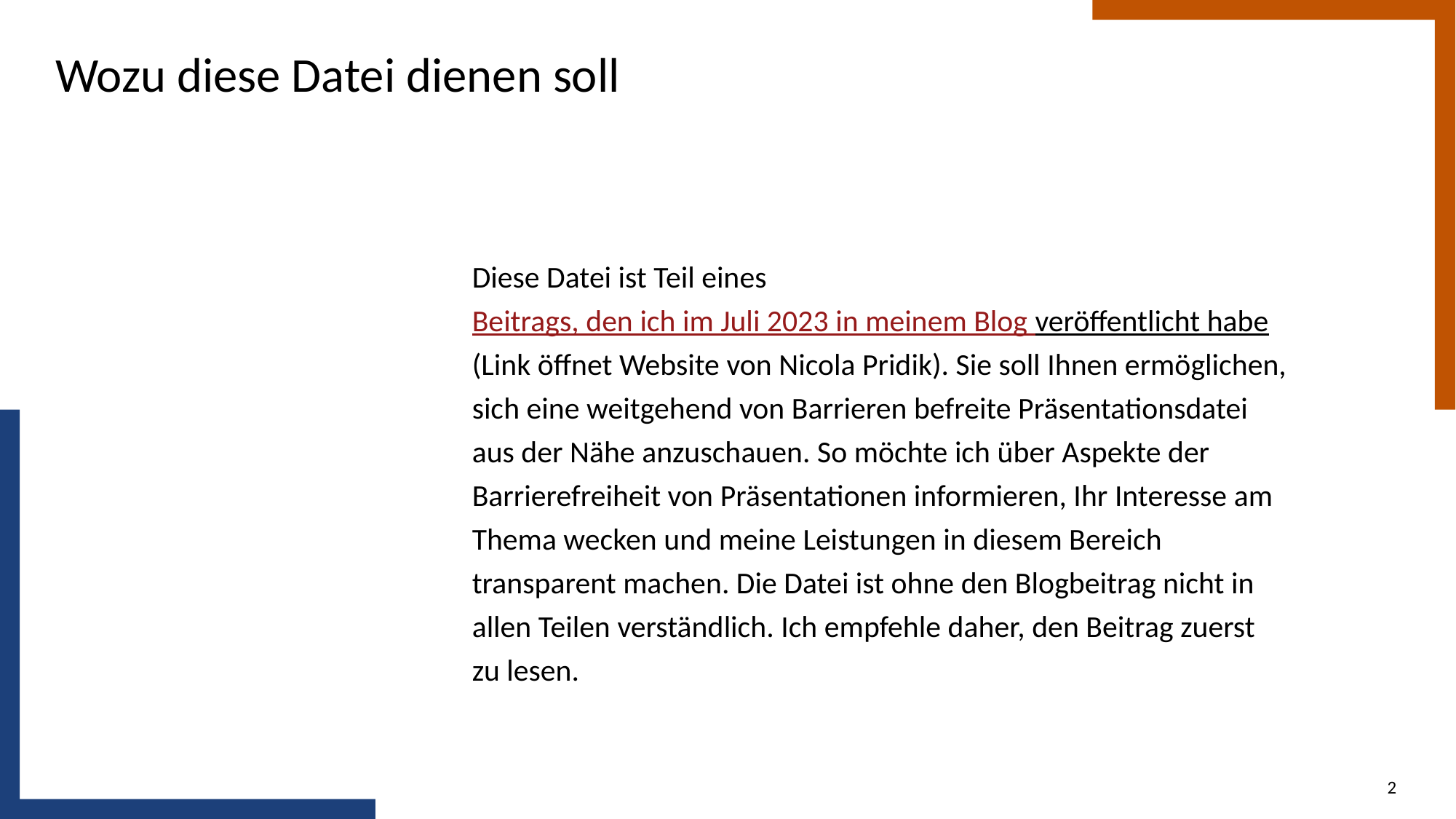

# Wozu diese Datei dienen soll
Diese Datei ist Teil eines Beitrags, den ich im Juli 2023 in meinem Blog veröffentlicht habe (Link öffnet Website von Nicola Pridik). Sie soll Ihnen ermöglichen, sich eine weitgehend von Barrieren befreite Präsentationsdatei aus der Nähe anzuschauen. So möchte ich über Aspekte der Barrierefreiheit von Präsentationen informieren, Ihr Interesse am Thema wecken und meine Leistungen in diesem Bereich transparent machen. Die Datei ist ohne den Blogbeitrag nicht in allen Teilen verständlich. Ich empfehle daher, den Beitrag zuerst zu lesen.
2